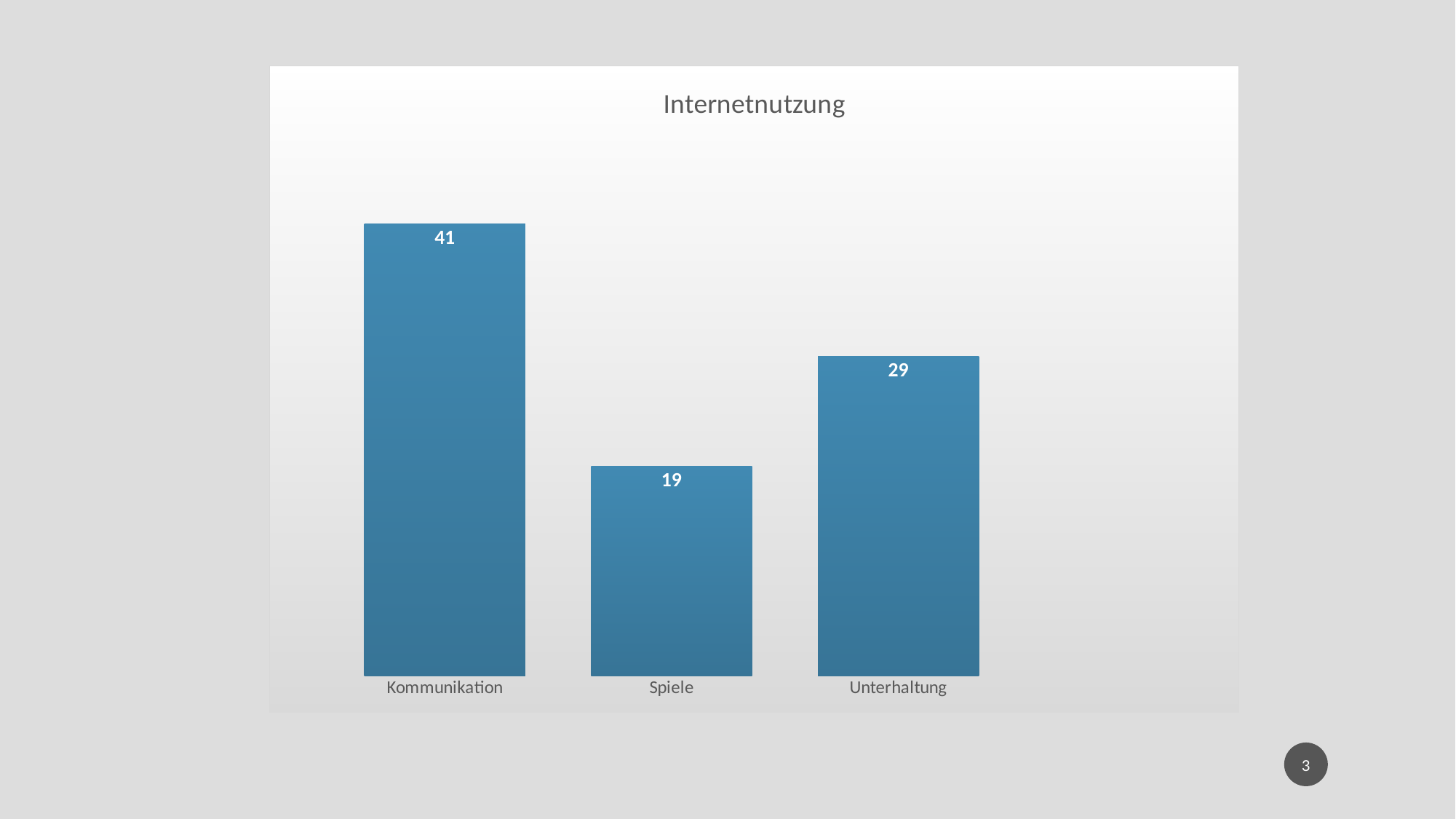

### Chart:

| Category | Internetnutzung |
|---|---|
| Kommunikation | 41.0 |
| Spiele | 19.0 |
| Unterhaltung | 29.0 |
3